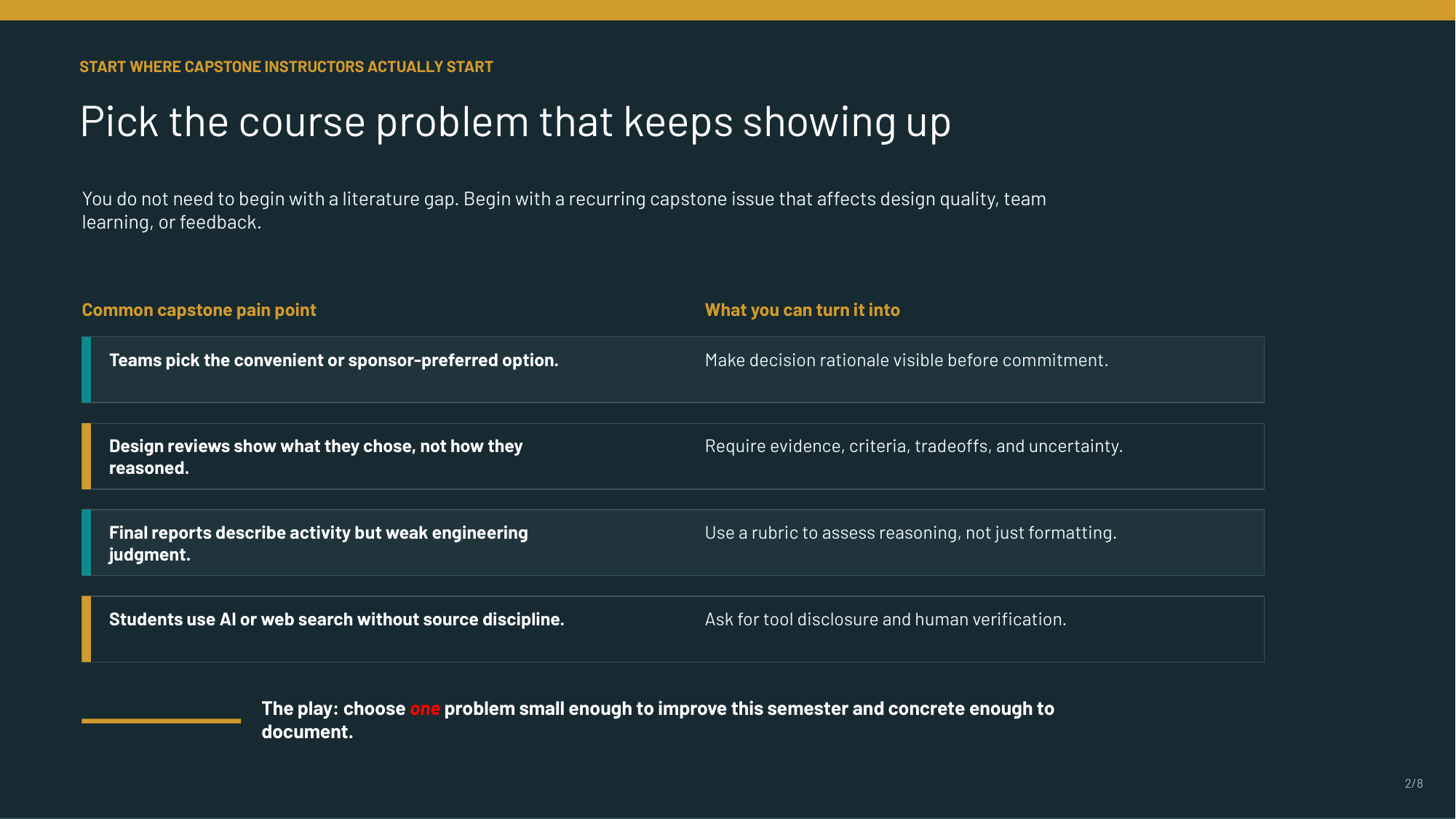

START WHERE CAPSTONE INSTRUCTORS ACTUALLY START
Pick the course problem that keeps showing up
You do not need to begin with a literature gap. Begin with a recurring capstone issue that affects design quality, team learning, or feedback.
Common capstone pain point
What you can turn it into

Teams pick the convenient or sponsor-preferred option.
Make decision rationale visible before commitment.

Design reviews show what they chose, not how they reasoned.
Require evidence, criteria, tradeoffs, and uncertainty.

Final reports describe activity but weak engineering judgment.
Use a rubric to assess reasoning, not just formatting.

Students use AI or web search without source discipline.
Ask for tool disclosure and human verification.
The play: choose one problem small enough to improve this semester and concrete enough to document.

2/8